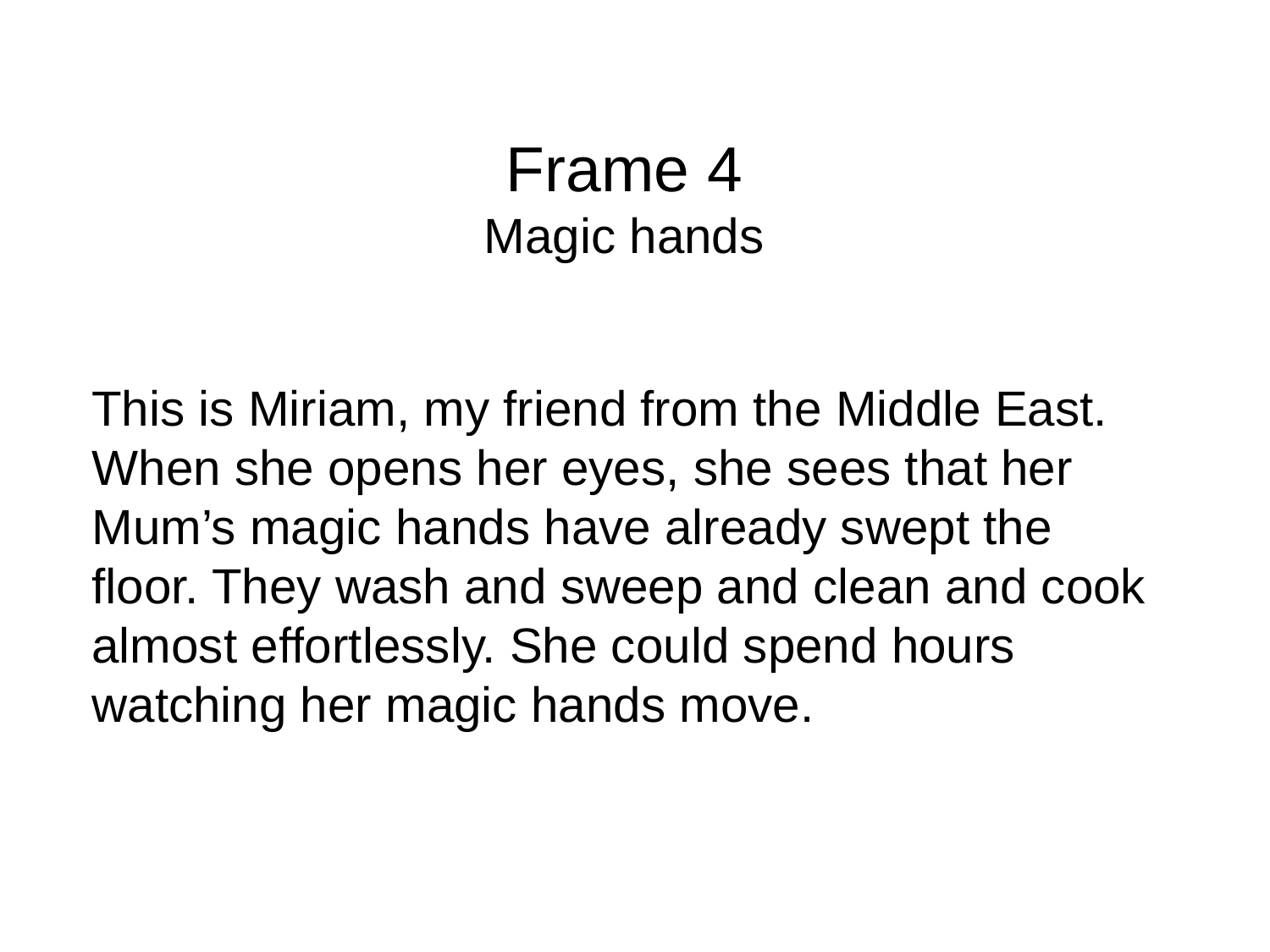

# Frame 4 Magic hands
This is Miriam, my friend from the Middle East. When she opens her eyes, she sees that her Mum’s magic hands have already swept the ﬂoor. They wash and sweep and clean and cook almost eﬀortlessly. She could spend hours watching her magic hands move.